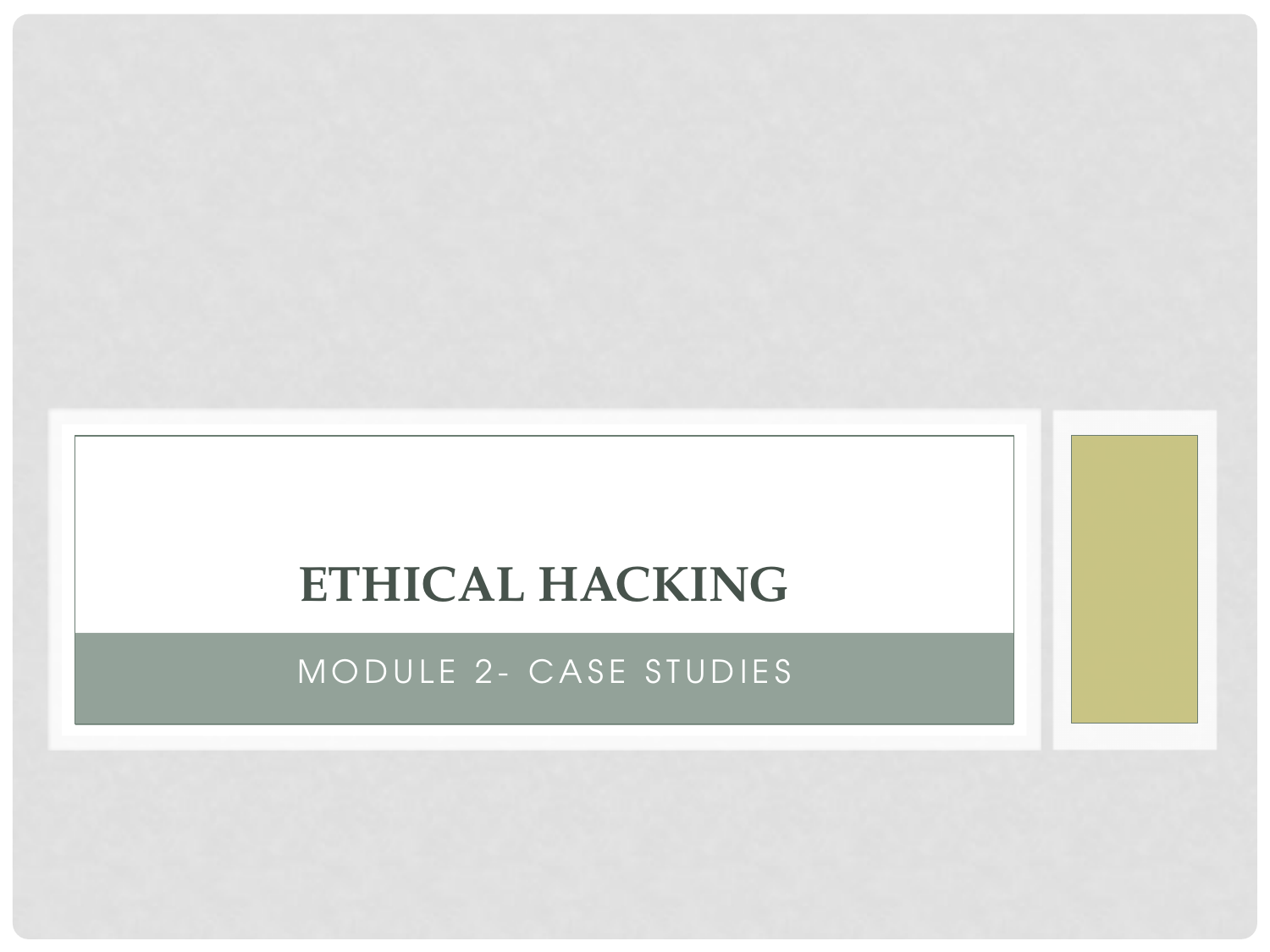

# Ethical Hacking
Module 2- Case Studies